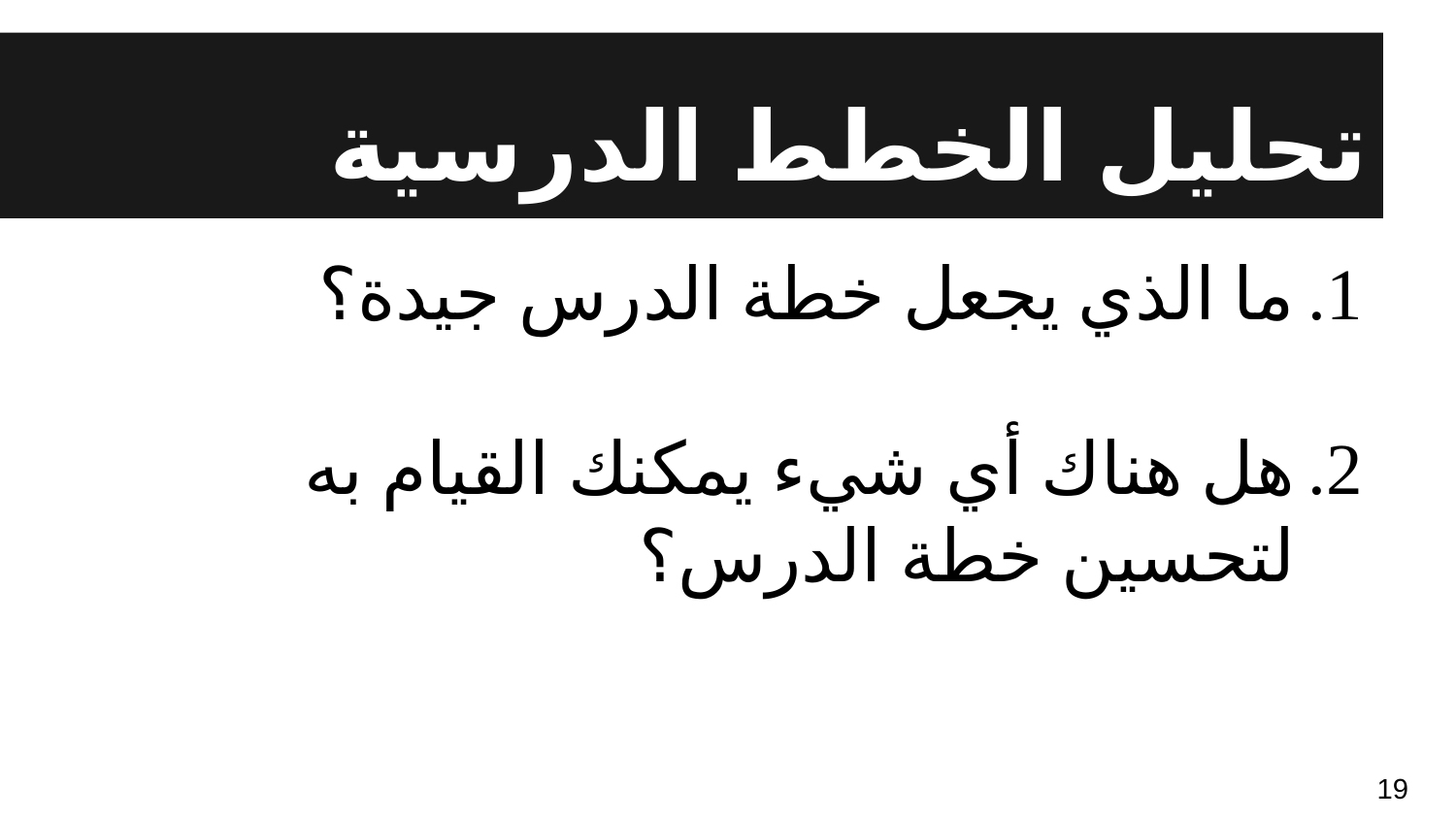

# تحليل الخطط الدرسية
ما الذي يجعل خطة الدرس جيدة؟

هل هناك أي شيء يمكنك القيام به لتحسين خطة الدرس؟
19